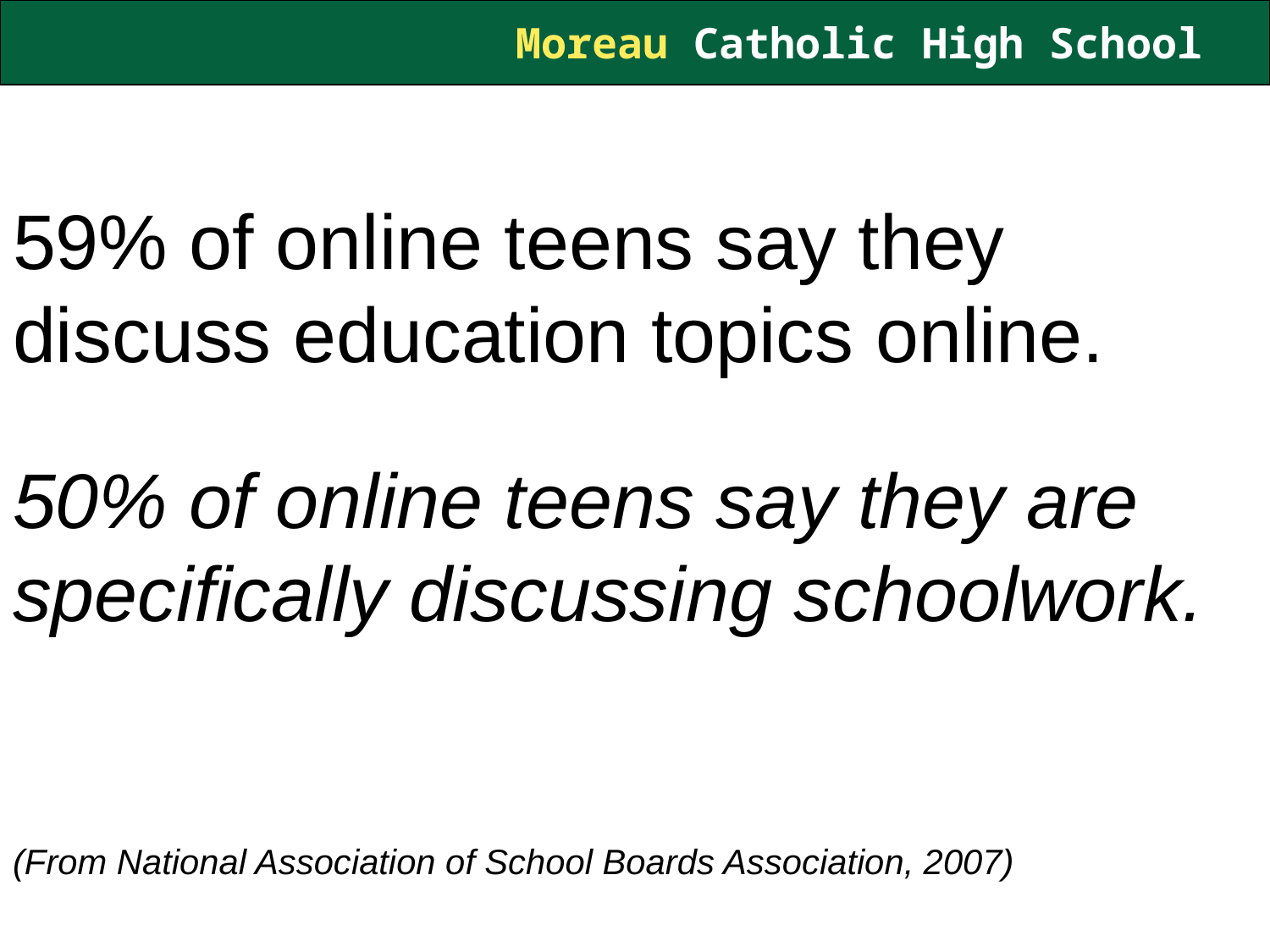

59% of online teens say they discuss education topics online.

50% of online teens say they are specifically discussing schoolwork.

(From National Association of School Boards Association, 2007)